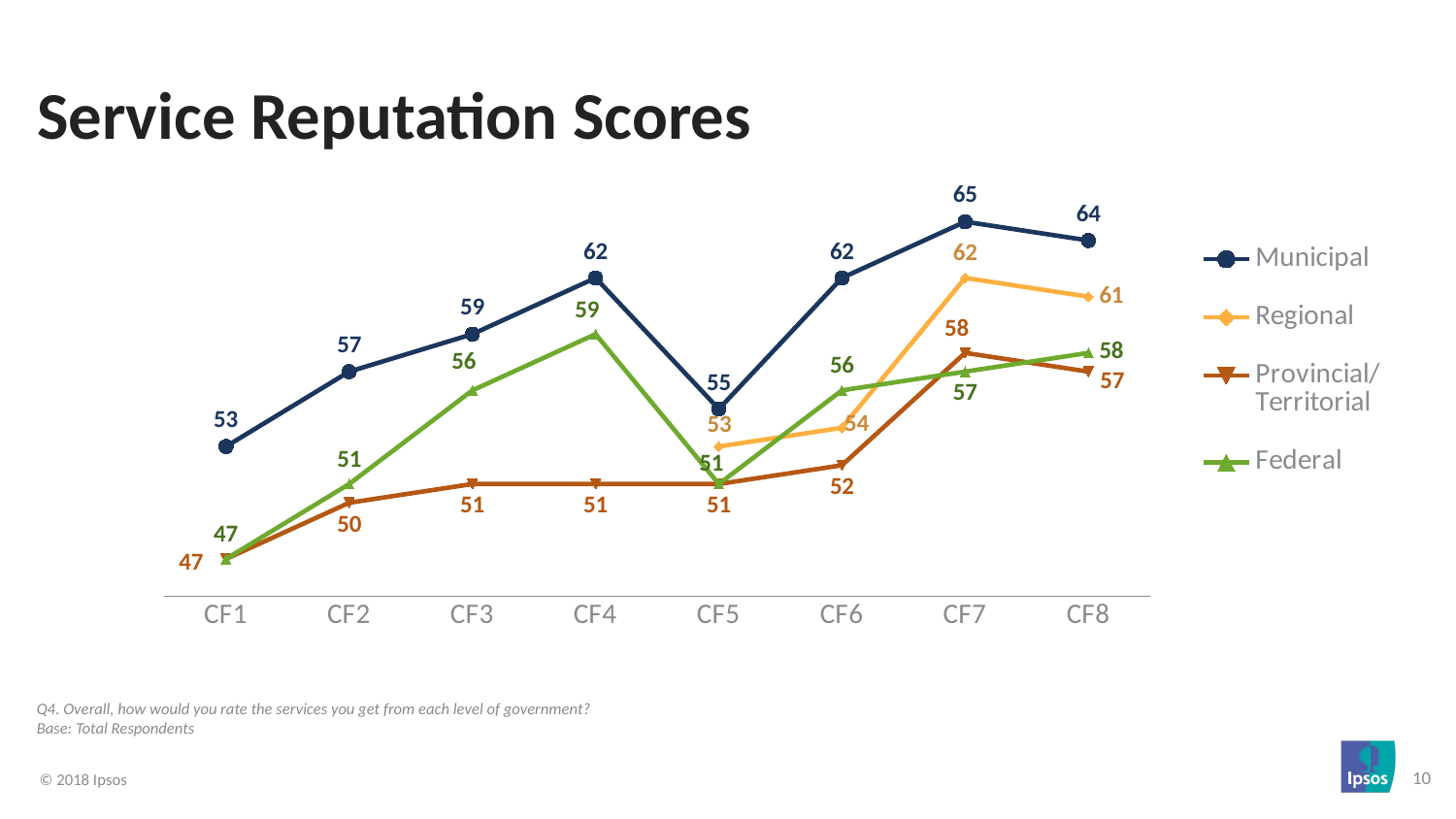

# Service Reputation Scores

### Chart

| Category | Municipal | Regional | Provincial/ Territorial | Federal |
|---|---|---|---|---|
| CF1 | 53.0 | None | 47.0 | 47.0 |
| CF2 | 57.0 | None | 50.0 | 51.0 |
| CF3 | 59.0 | None | 51.0 | 56.0 |
| CF4 | 62.0 | None | 51.0 | 59.0 |
| CF5 | 55.0 | 53.0 | 51.0 | 51.0 |
| CF6 | 62.0 | 54.0 | 52.0 | 56.0 |
| CF7 | 65.0 | 62.0 | 58.0 | 57.0 |
| CF8 | 64.0 | 61.0 | 57.0 | 58.0 |
Q4. Overall, how would you rate the services you get from each level of government?
Base: Total Respondents